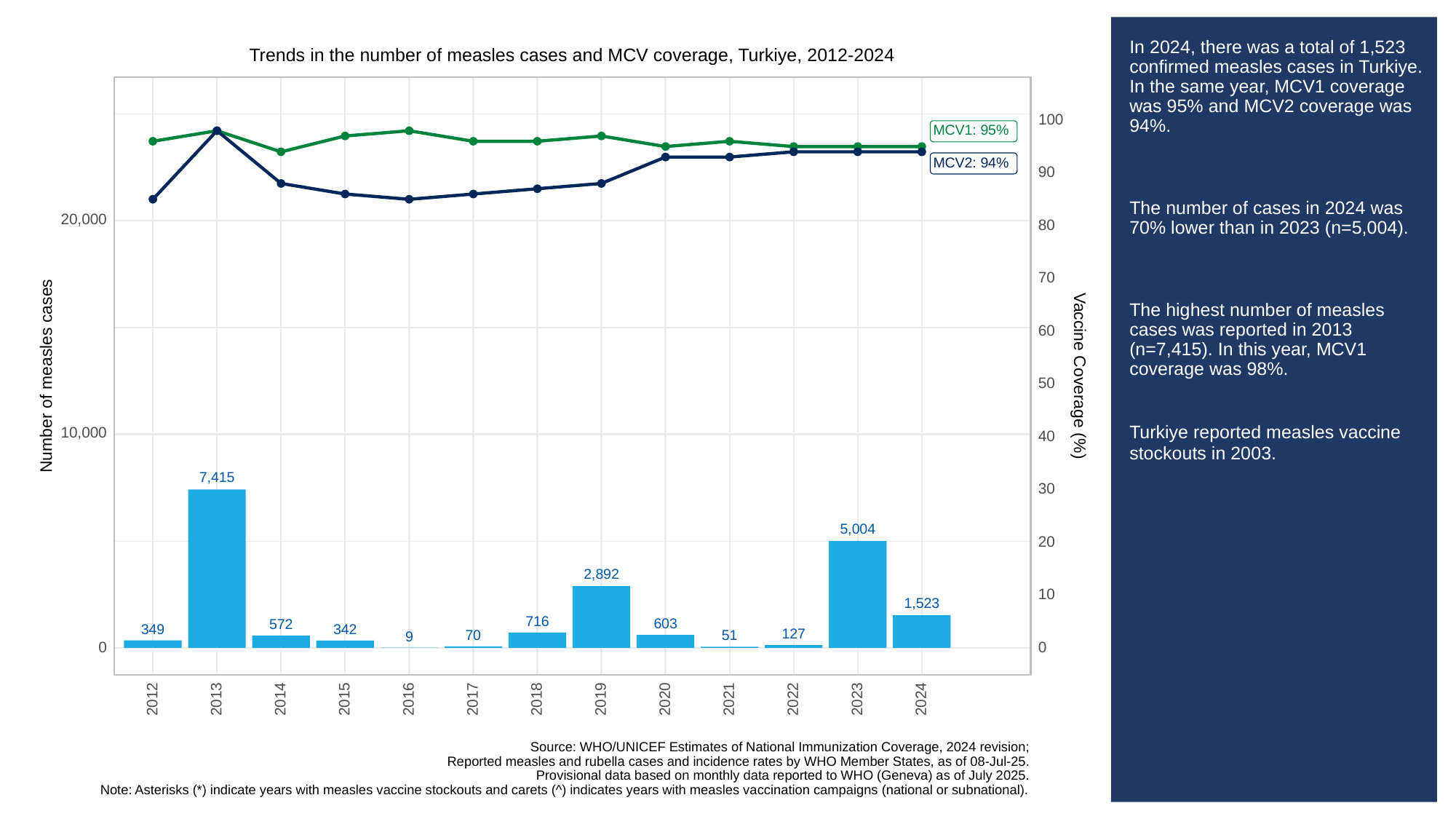

# In 2024, there was a total of 1,523 confirmed measles cases in Turkiye. In the same year, MCV1 coverage was 95% and MCV2 coverage was 94%.

The number of cases in 2024 was 70% lower than in 2023 (n=5,004).

The highest number of measles cases was reported in 2013 (n=7,415). In this year, MCV1 coverage was 98%.

Turkiye reported measles vaccine stockouts in 2003.

Trends in the number of measles cases and MCV coverage, Turkiye, 2012-2024

100

MCV1: 95%

MCV2: 94%
90

20,000
80

70
60

Vaccine Coverage (%)
Number of measles cases
50
10,000
40

7,415
30

5,004
20

2,892

10
1,523

716
603
572
349
342
127
70
51
9

0
0

2013
2023
2012
2014
2015
2016
2017
2018
2019
2020
2021
2022
2024
Source: WHO/UNICEF Estimates of National Immunization Coverage, 2024 revision;
Reported measles and rubella cases and incidence rates by WHO Member States, as of 08-Jul-25.
Provisional data based on monthly data reported to WHO (Geneva) as of July 2025.
Note: Asterisks (*) indicate years with measles vaccine stockouts and carets (^) indicates years with measles vaccination campaigns (national or subnational).